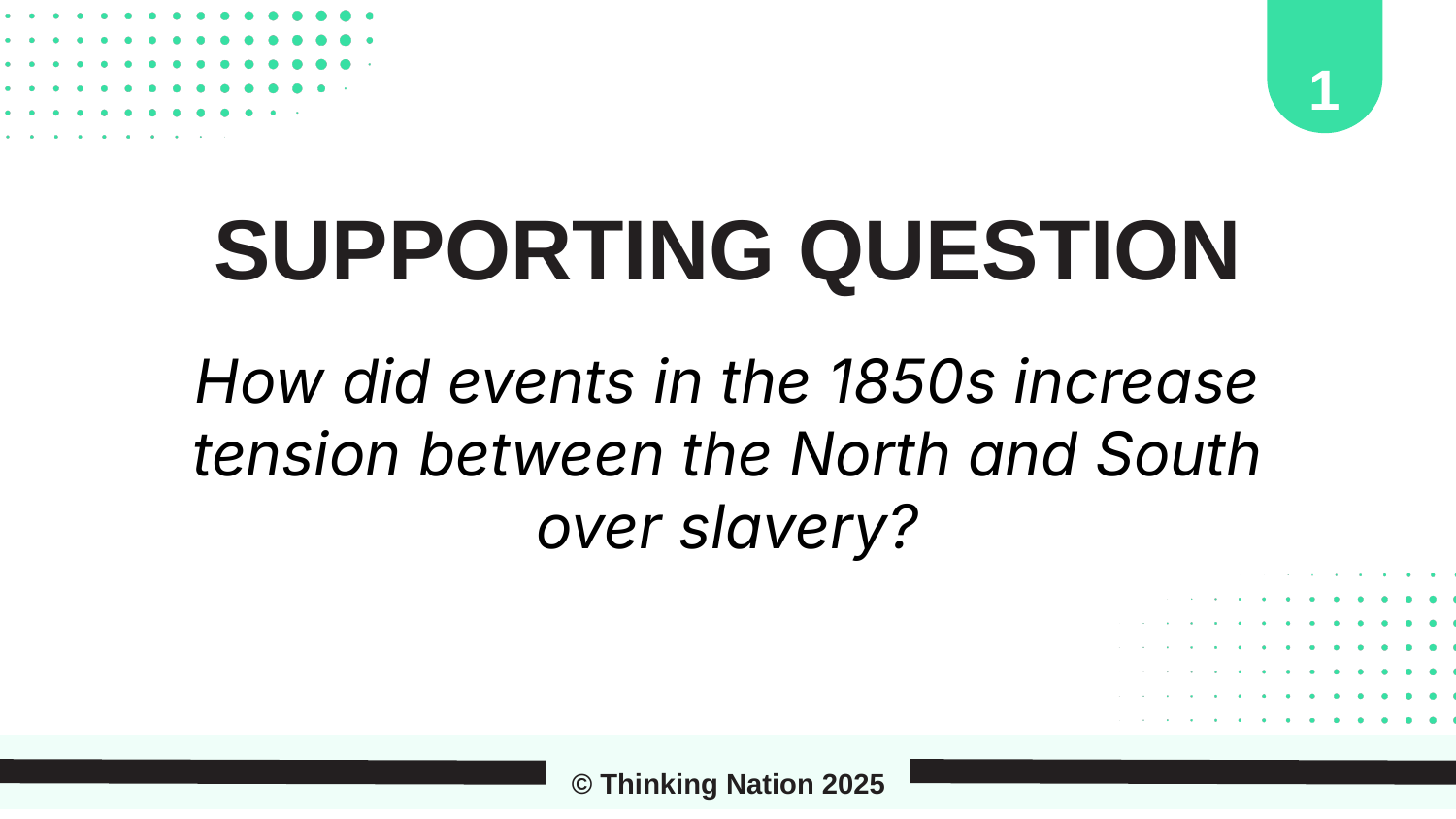

1
SUPPORTING QUESTION
How did events in the 1850s increase tension between the North and South over slavery?

© Thinking Nation 2025